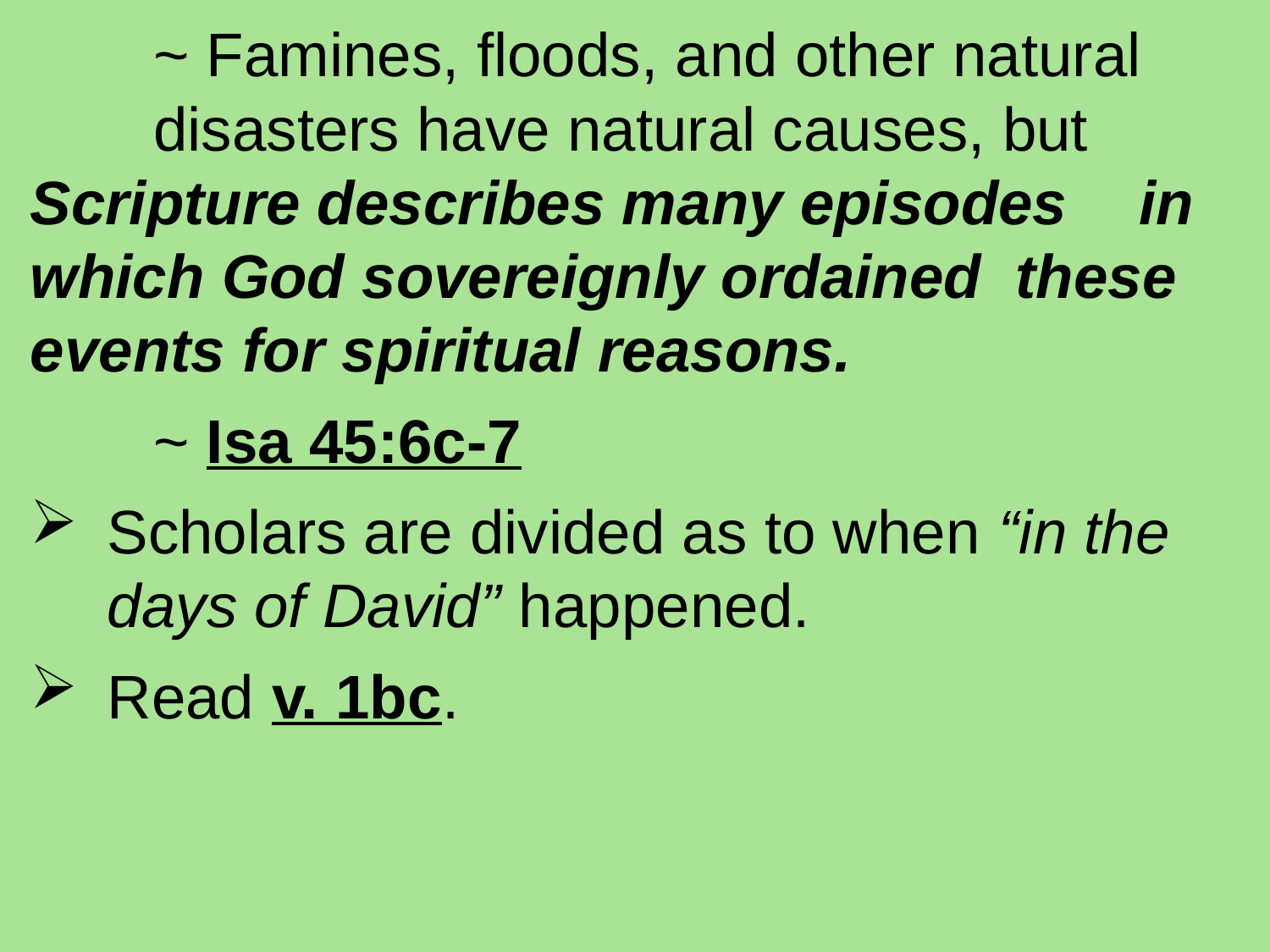

~ Famines, floods, and other natural 						disasters have natural causes, but 						Scripture describes many episodes 					in which God sovereignly ordained 					these events for spiritual reasons.
		~ Isa 45:6c-7
Scholars are divided as to when “in the days of David” happened.
Read v. 1bc.